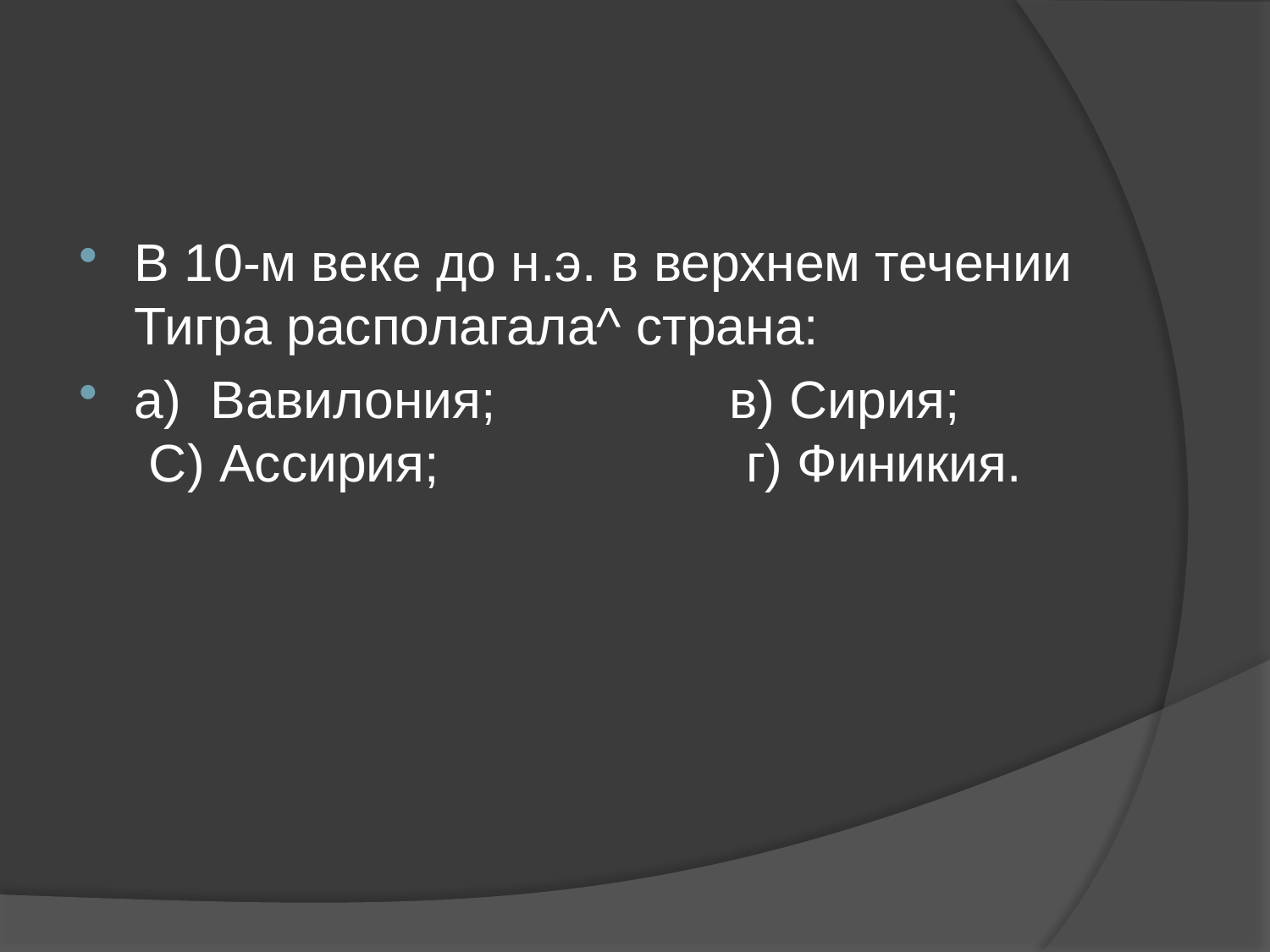

#
В 10-м веке до н.э. в верхнем течении Тигра располагала^ страна:
а)  Вавилония;                в) Сирия;          С) Ассирия;                     г) Финикия.